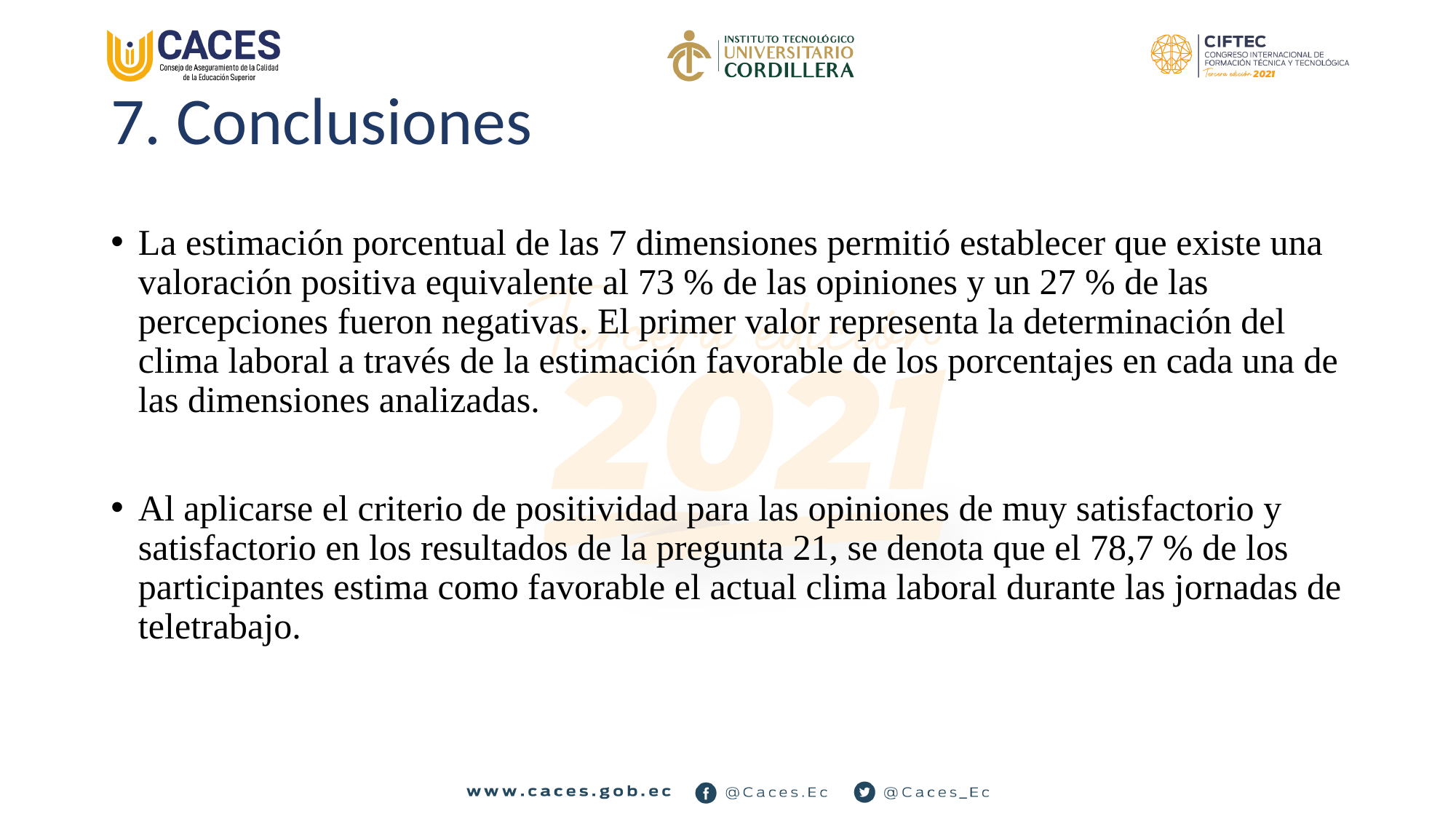

# 7. Conclusiones
La estimación porcentual de las 7 dimensiones permitió establecer que existe una valoración positiva equivalente al 73 % de las opiniones y un 27 % de las percepciones fueron negativas. El primer valor representa la determinación del clima laboral a través de la estimación favorable de los porcentajes en cada una de las dimensiones analizadas.

Al aplicarse el criterio de positividad para las opiniones de muy satisfactorio y satisfactorio en los resultados de la pregunta 21, se denota que el 78,7 % de los participantes estima como favorable el actual clima laboral durante las jornadas de teletrabajo.